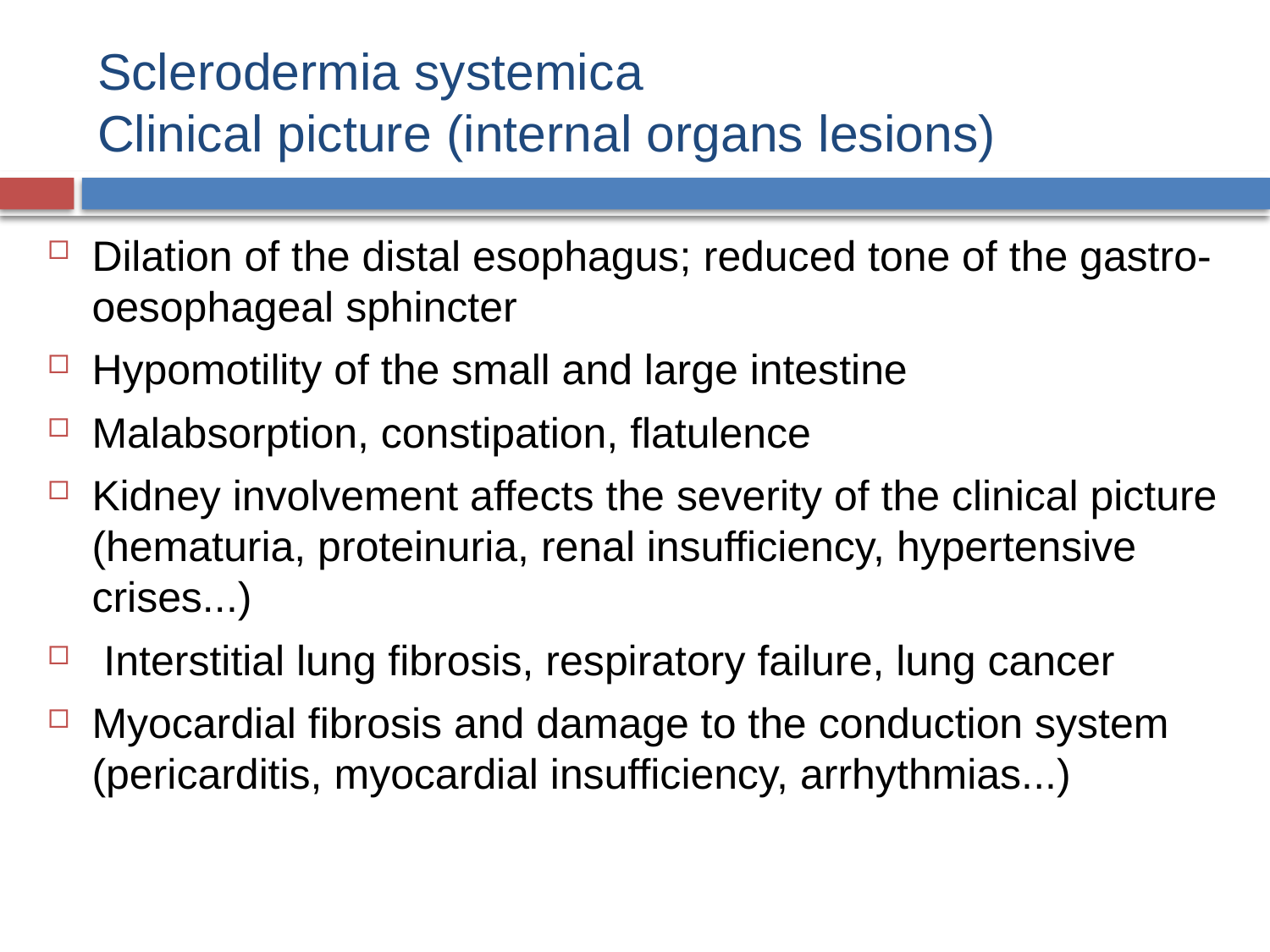

# Sclerodermia systemica Clinical picture (internal organs lesions)
Dilation of the distal esophagus; reduced tone of the gastro-oesophageal sphincter
Hypomotility of the small and large intestine
Malabsorption, constipation, flatulence
Kidney involvement affects the severity of the clinical picture (hematuria, proteinuria, renal insufficiency, hypertensive crises...)
 Interstitial lung fibrosis, respiratory failure, lung cancer
Myocardial fibrosis and damage to the conduction system (pericarditis, myocardial insufficiency, arrhythmias...)